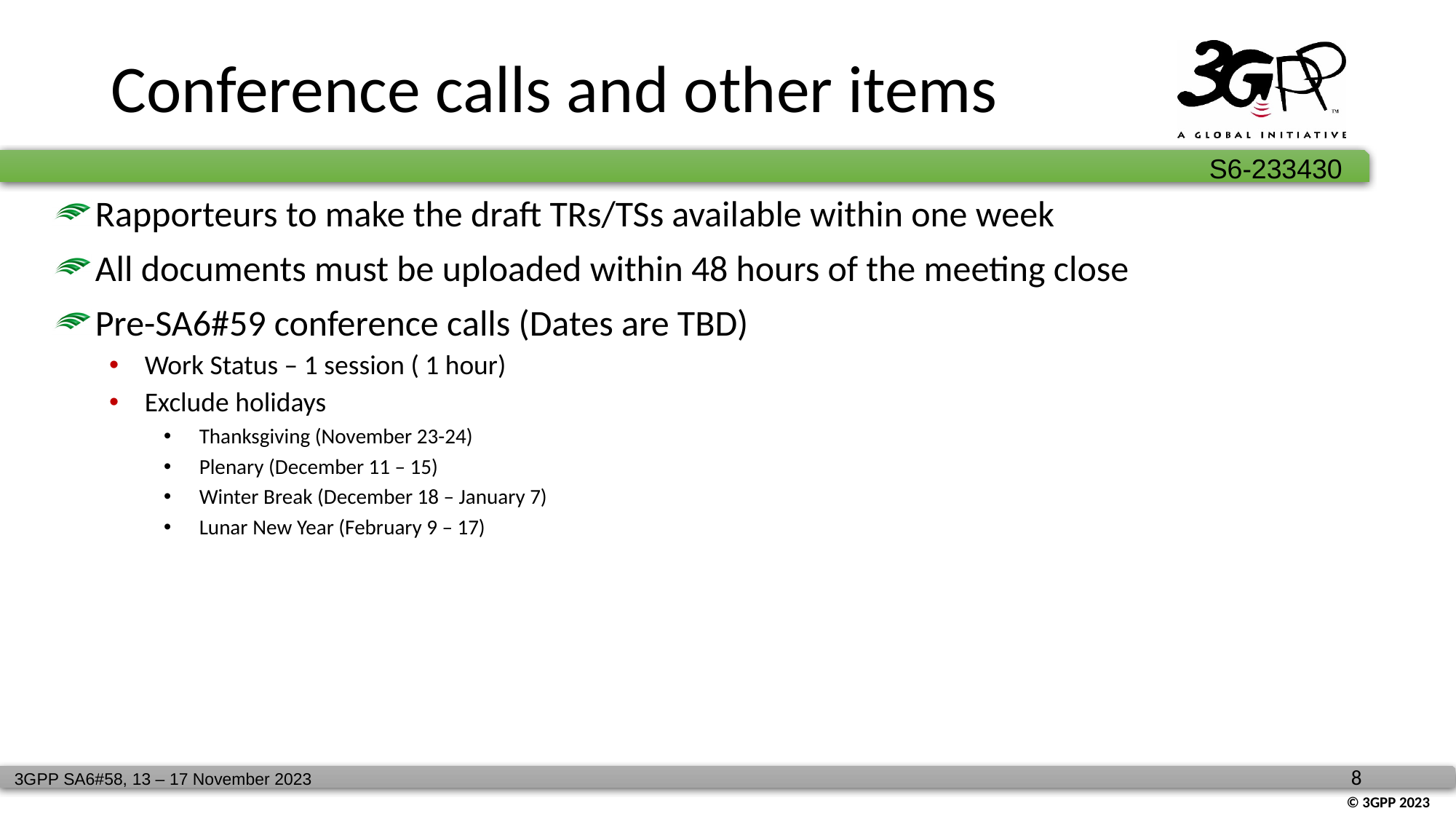

# Conference calls and other items
Rapporteurs to make the draft TRs/TSs available within one week
All documents must be uploaded within 48 hours of the meeting close
Pre-SA6#59 conference calls (Dates are TBD)
Work Status – 1 session ( 1 hour)
Exclude holidays
Thanksgiving (November 23-24)
Plenary (December 11 – 15)
Winter Break (December 18 – January 7)
Lunar New Year (February 9 – 17)